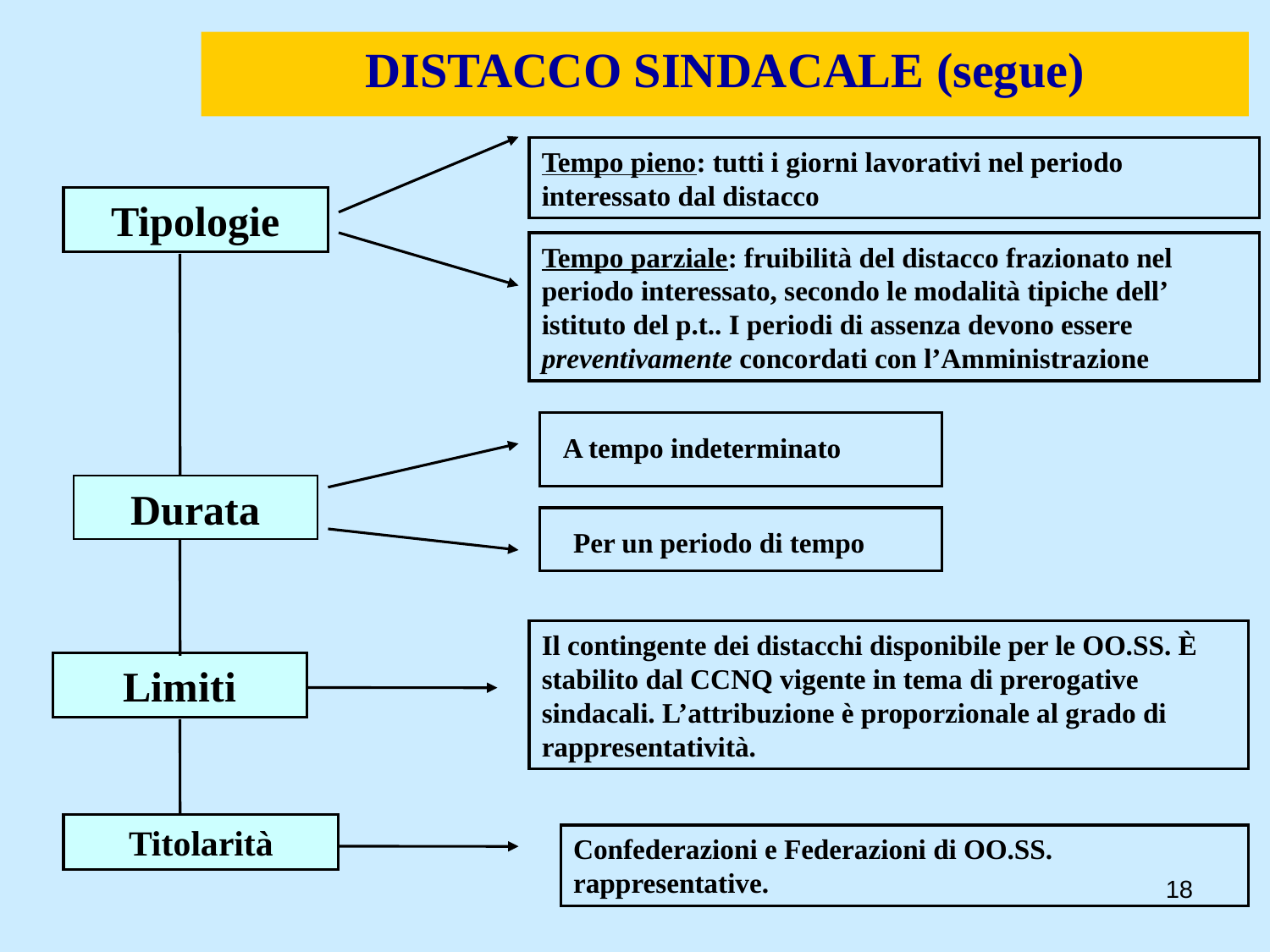

DISTACCO SINDACALE (segue)‏

Tempo pieno: tutti i giorni lavorativi nel periodo interessato dal distacco
Tipologie

Tempo parziale: fruibilità del distacco frazionato nel periodo interessato, secondo le modalità tipiche dell’ istituto del p.t.. I periodi di assenza devono essere preventivamente concordati con l’Amministrazione

A tempo indeterminato

Durata

Per un periodo di tempo

Il contingente dei distacchi disponibile per le OO.SS. È stabilito dal CCNQ vigente in tema di prerogative sindacali. L’attribuzione è proporzionale al grado di rappresentatività.
Limiti

Titolarità
Confederazioni e Federazioni di OO.SS. rappresentative.

18